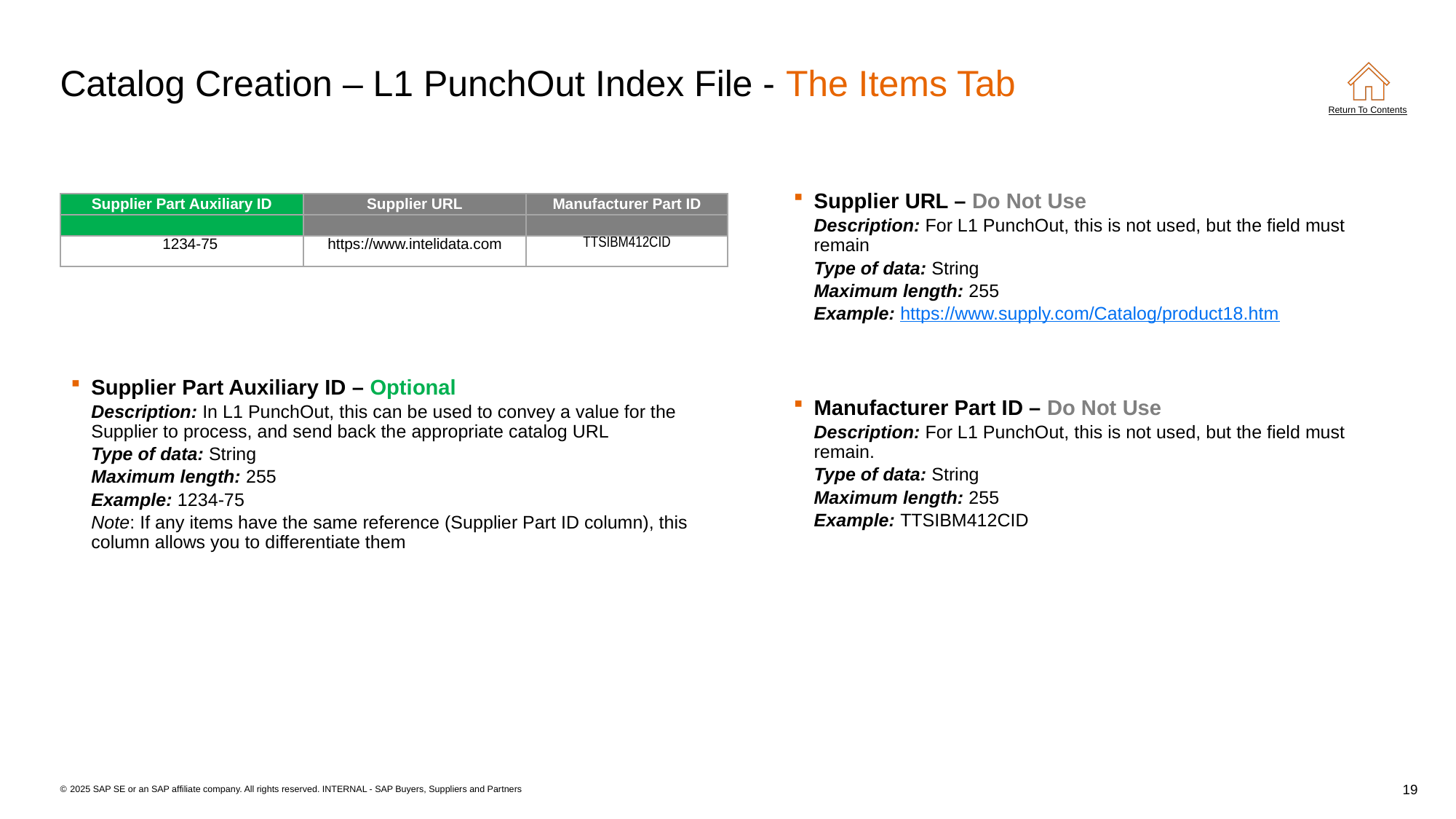

# Catalog Creation – L1 PunchOut Index File - The Items Tab
Supplier URL – Do Not Use
Description: For L1 PunchOut, this is not used, but the field must remain
Type of data: String
Maximum length: 255
Example: https://www.supply.com/Catalog/product18.htm

Manufacturer Part ID – Do Not Use
Description: For L1 PunchOut, this is not used, but the field must remain.
Type of data: String
Maximum length: 255
Example: TTSIBM412CID
| Supplier Part Auxiliary ID | Supplier URL | Manufacturer Part ID |
| --- | --- | --- |
|  |  |  |
| 1234-75 | https://www.intelidata.com | TTSIBM412CID |
Supplier Part Auxiliary ID – Optional
Description: In L1 PunchOut, this can be used to convey a value for the Supplier to process, and send back the appropriate catalog URL
Type of data: String
Maximum length: 255
Example: 1234-75
Note: If any items have the same reference (Supplier Part ID column), this column allows you to differentiate them